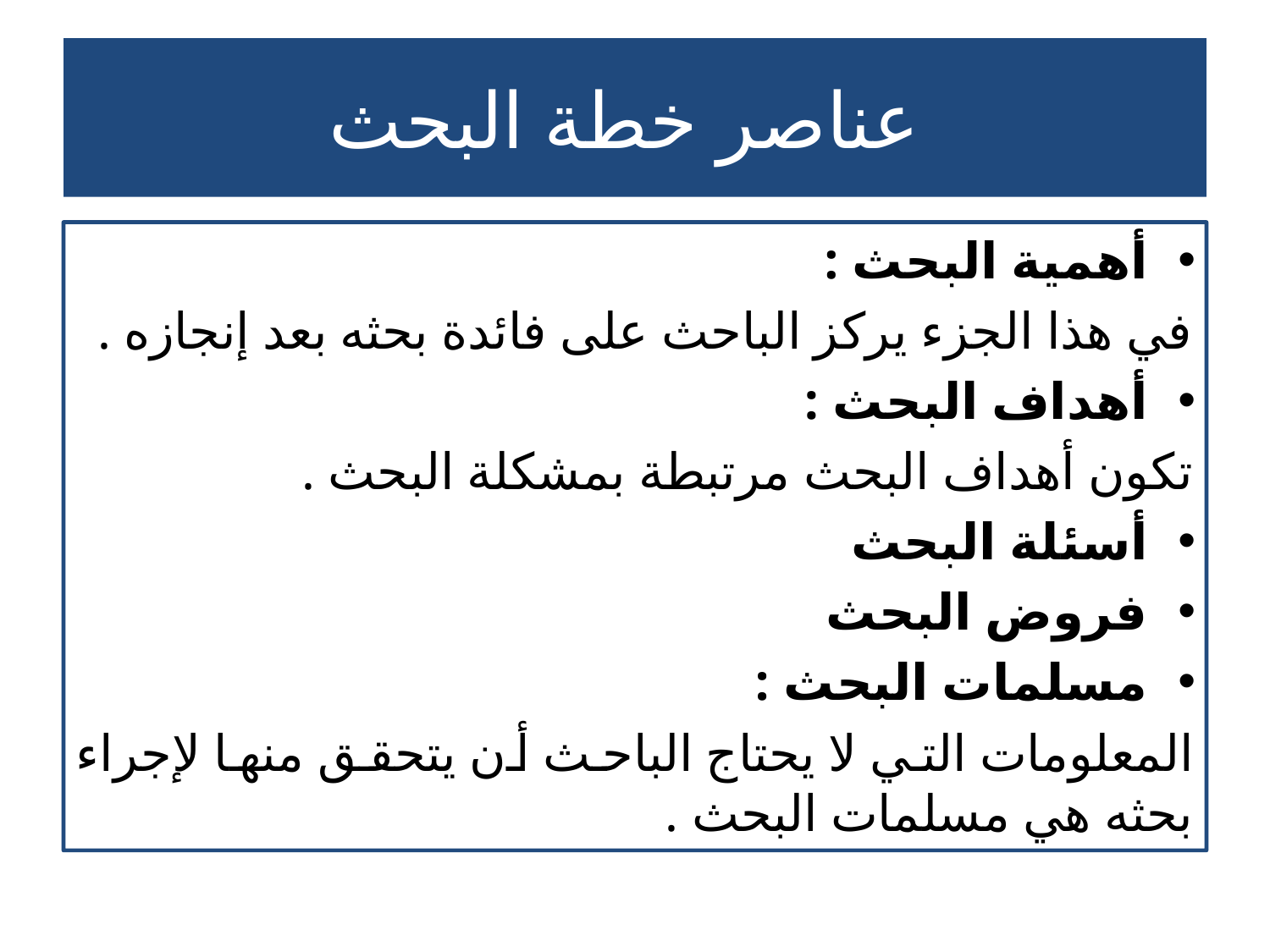

# عناصر خطة البحث
أهمية البحث :
في هذا الجزء يركز الباحث على فائدة بحثه بعد إنجازه .
أهداف البحث :
تكون أهداف البحث مرتبطة بمشكلة البحث .
أسئلة البحث
فروض البحث
مسلمات البحث :
المعلومات التي لا يحتاج الباحث أن يتحقق منها لإجراء بحثه هي مسلمات البحث .